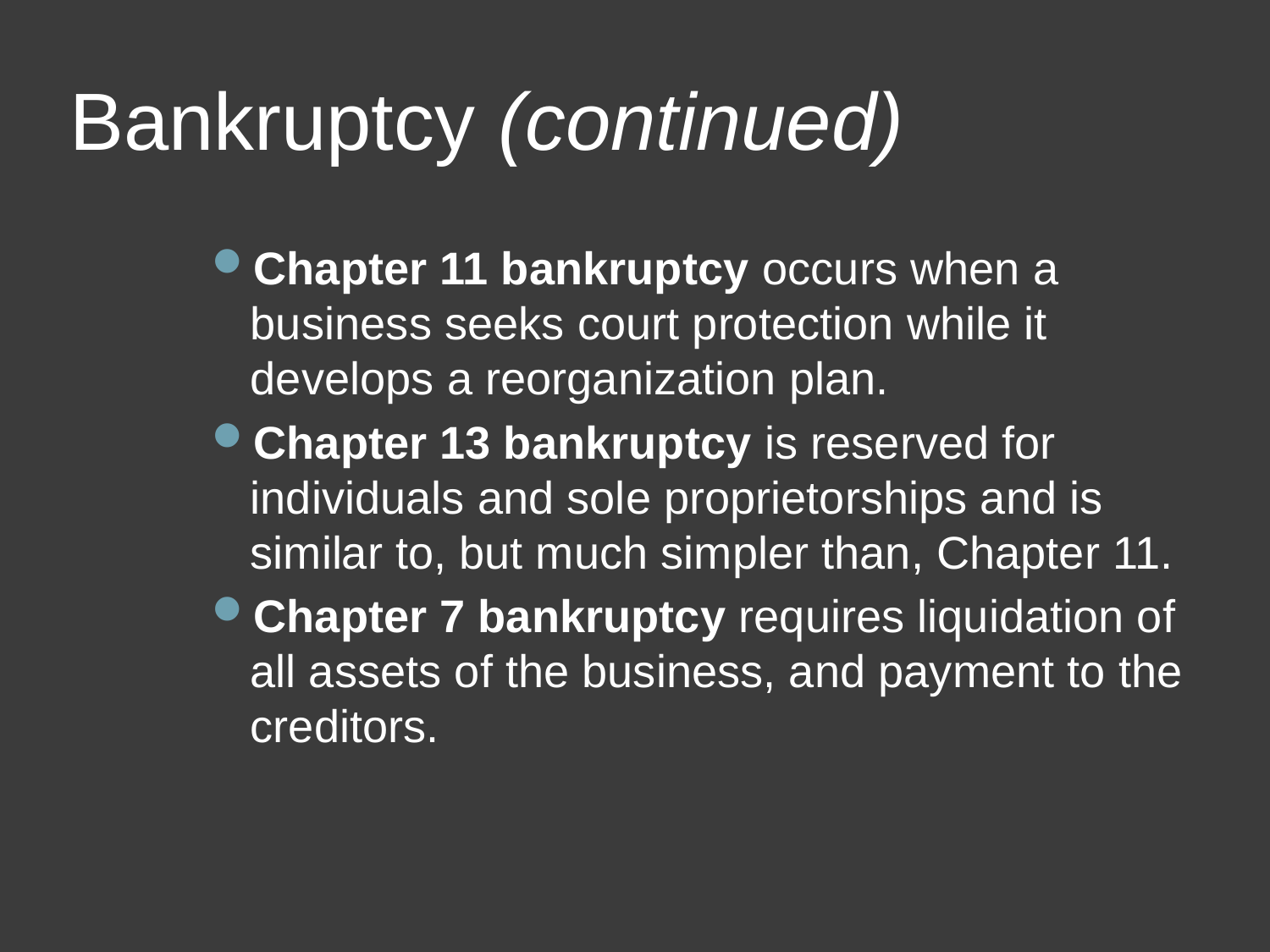

# Bankruptcy (continued)
Chapter 11 bankruptcy occurs when a business seeks court protection while it develops a reorganization plan.
Chapter 13 bankruptcy is reserved for individuals and sole proprietorships and is similar to, but much simpler than, Chapter 11.
Chapter 7 bankruptcy requires liquidation of all assets of the business, and payment to the creditors.